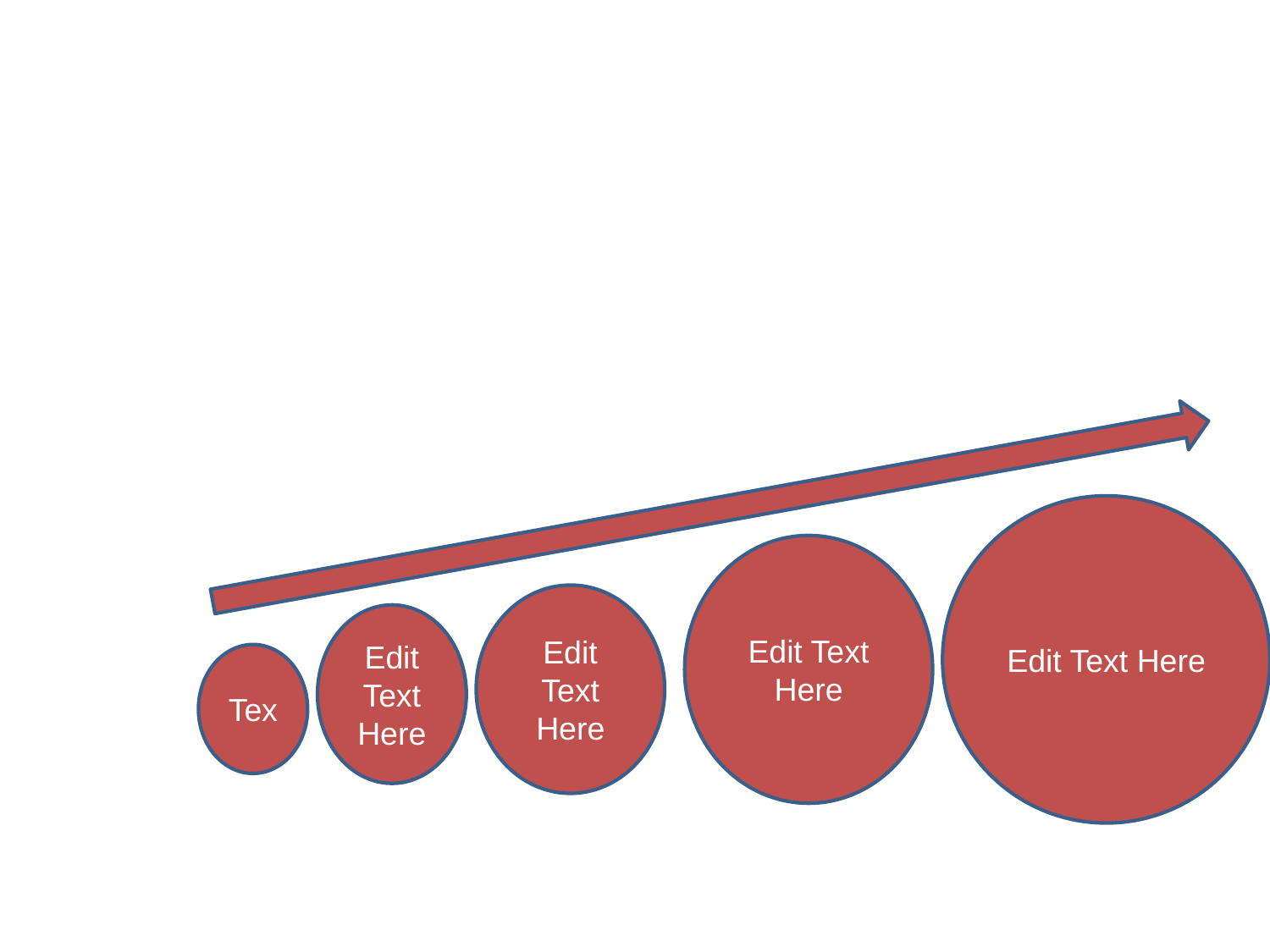

#

Edit Text Here
Edit Text Here
Edit Text Here
Edit Text Here
Tex